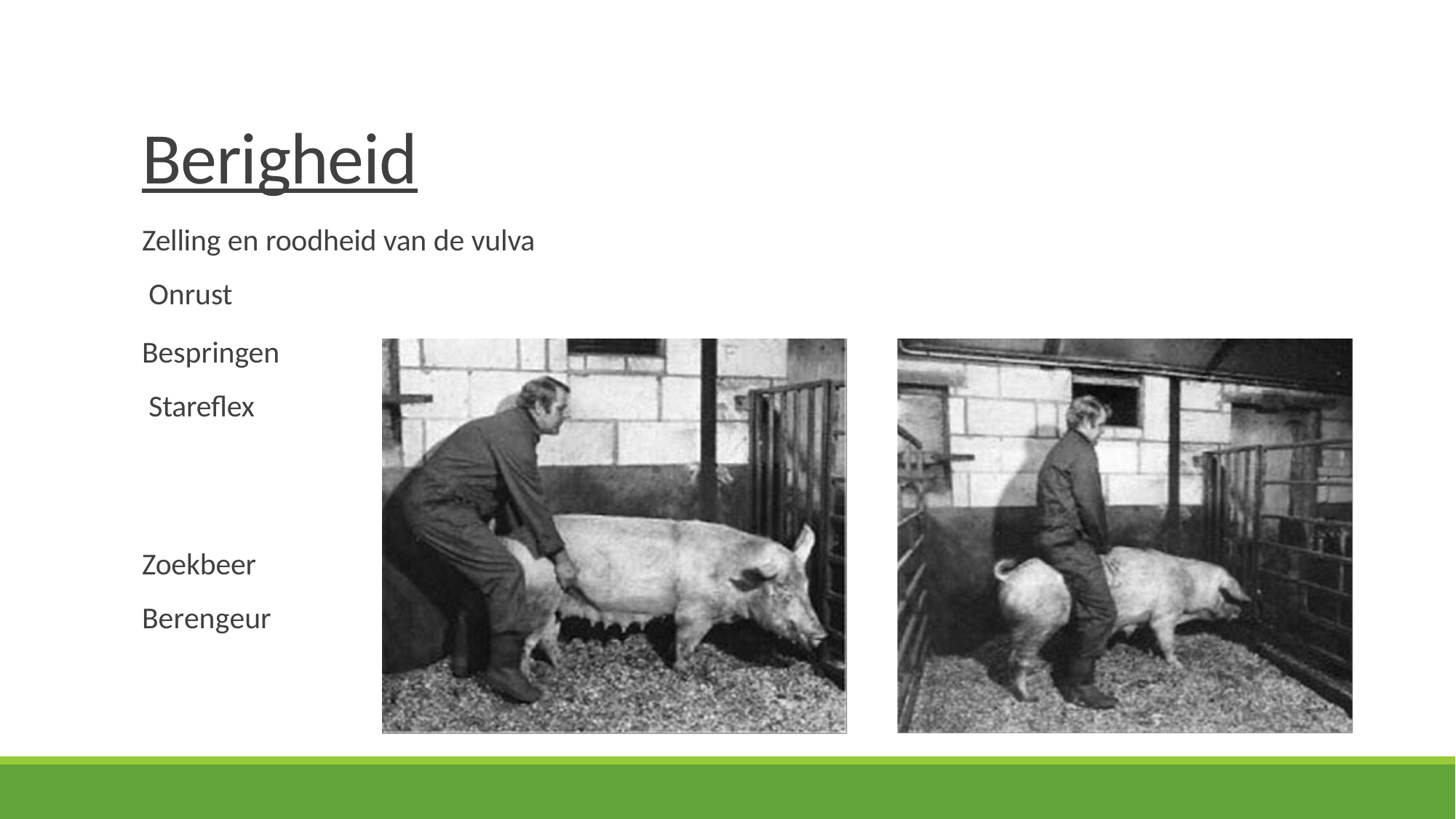

# Berigheid
Zelling en roodheid van de vulva  Onrust
Bespringen  Stareflex

Zoekbeer  Berengeur